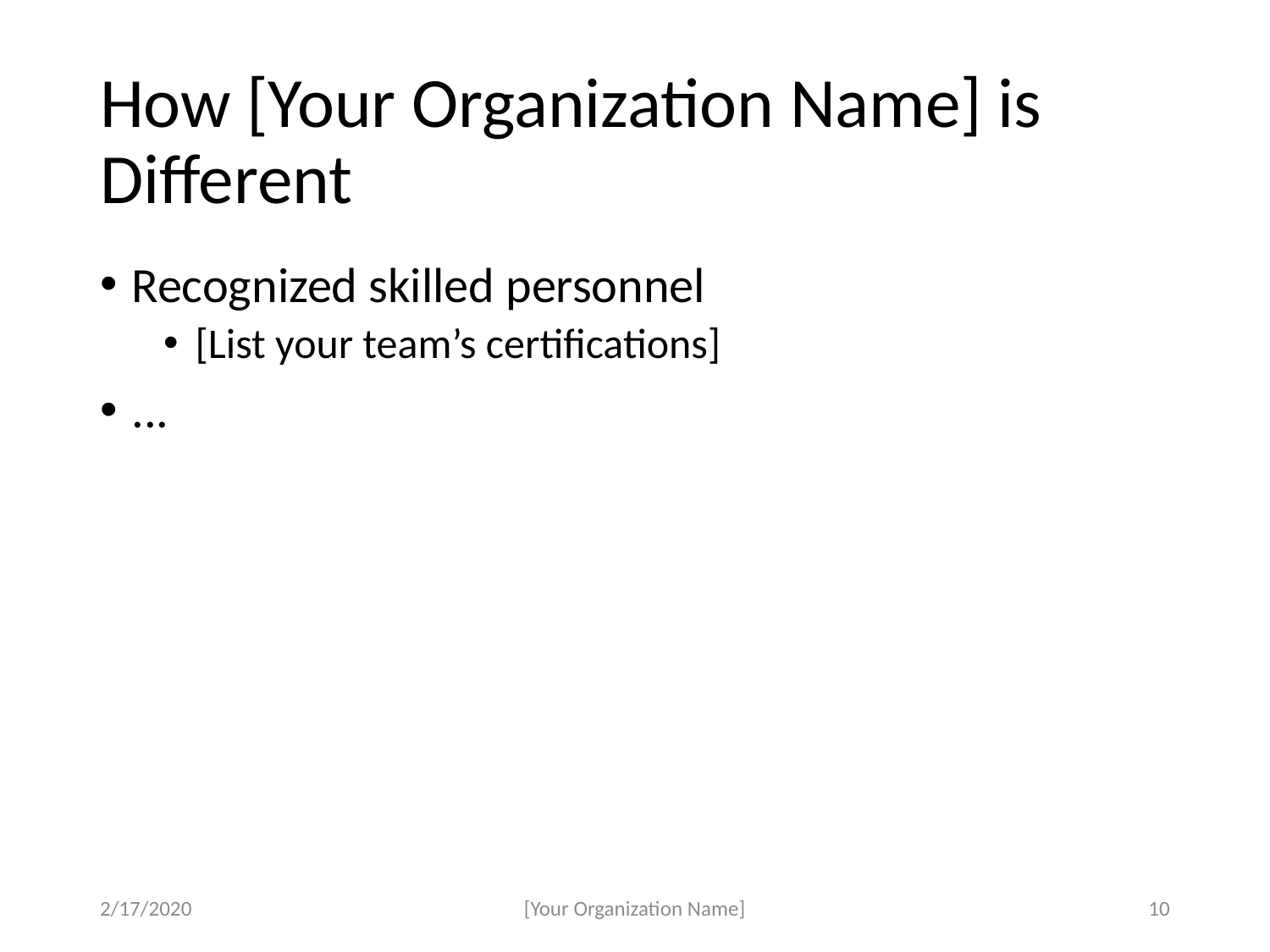

# How [Your Organization Name] is Different
Recognized skilled personnel
[List your team’s certifications]
...
2/17/2020
[Your Organization Name]
10